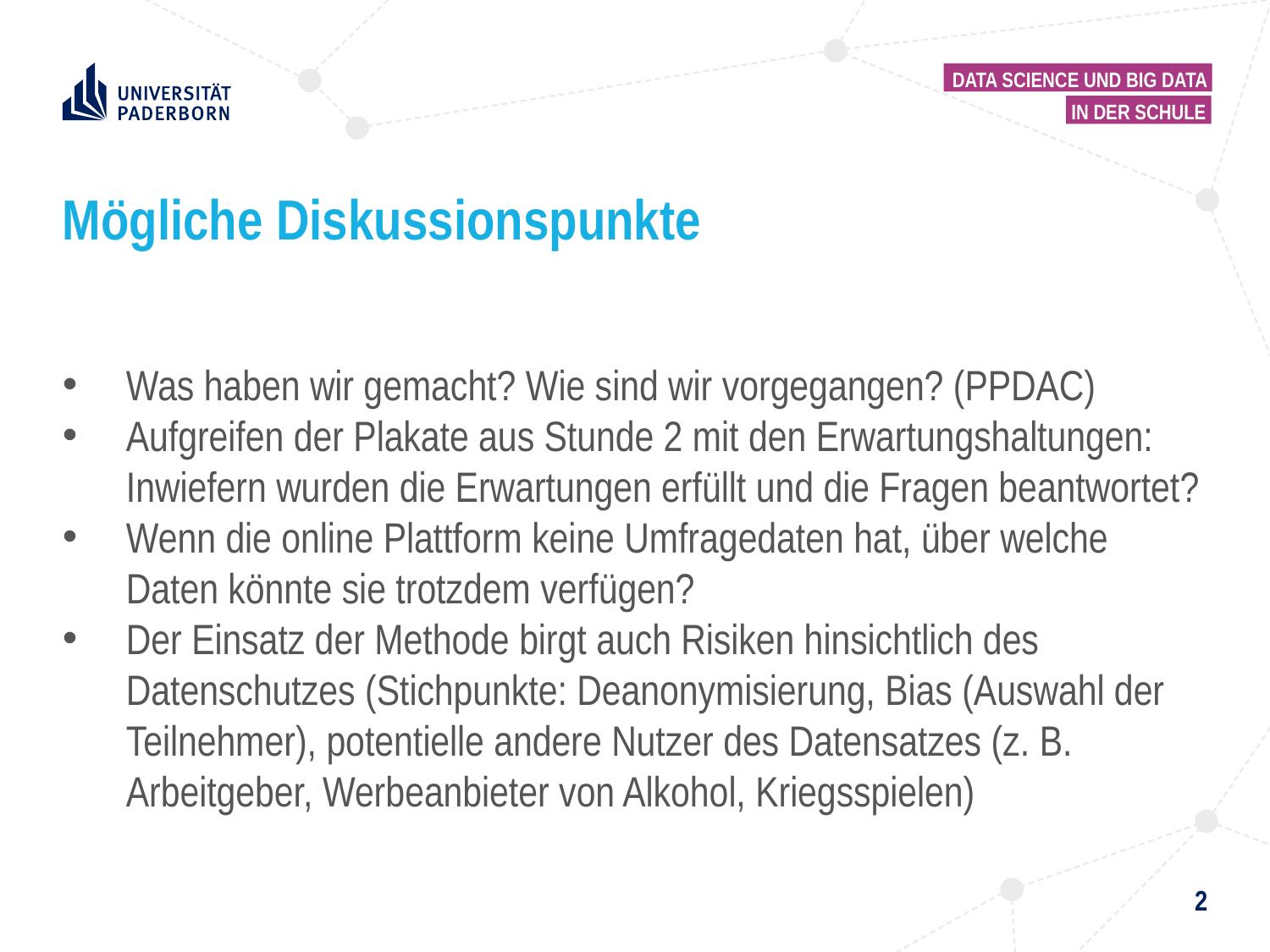

# Mögliche Diskussionspunkte
Was haben wir gemacht? Wie sind wir vorgegangen? (PPDAC)
Aufgreifen der Plakate aus Stunde 2 mit den Erwartungshaltungen: Inwiefern wurden die Erwartungen erfüllt und die Fragen beantwortet?
Wenn die online Plattform keine Umfragedaten hat, über welche Daten könnte sie trotzdem verfügen?
Der Einsatz der Methode birgt auch Risiken hinsichtlich des Datenschutzes (Stichpunkte: Deanonymisierung, Bias (Auswahl der Teilnehmer), potentielle andere Nutzer des Datensatzes (z. B. Arbeitgeber, Werbeanbieter von Alkohol, Kriegsspielen)

2